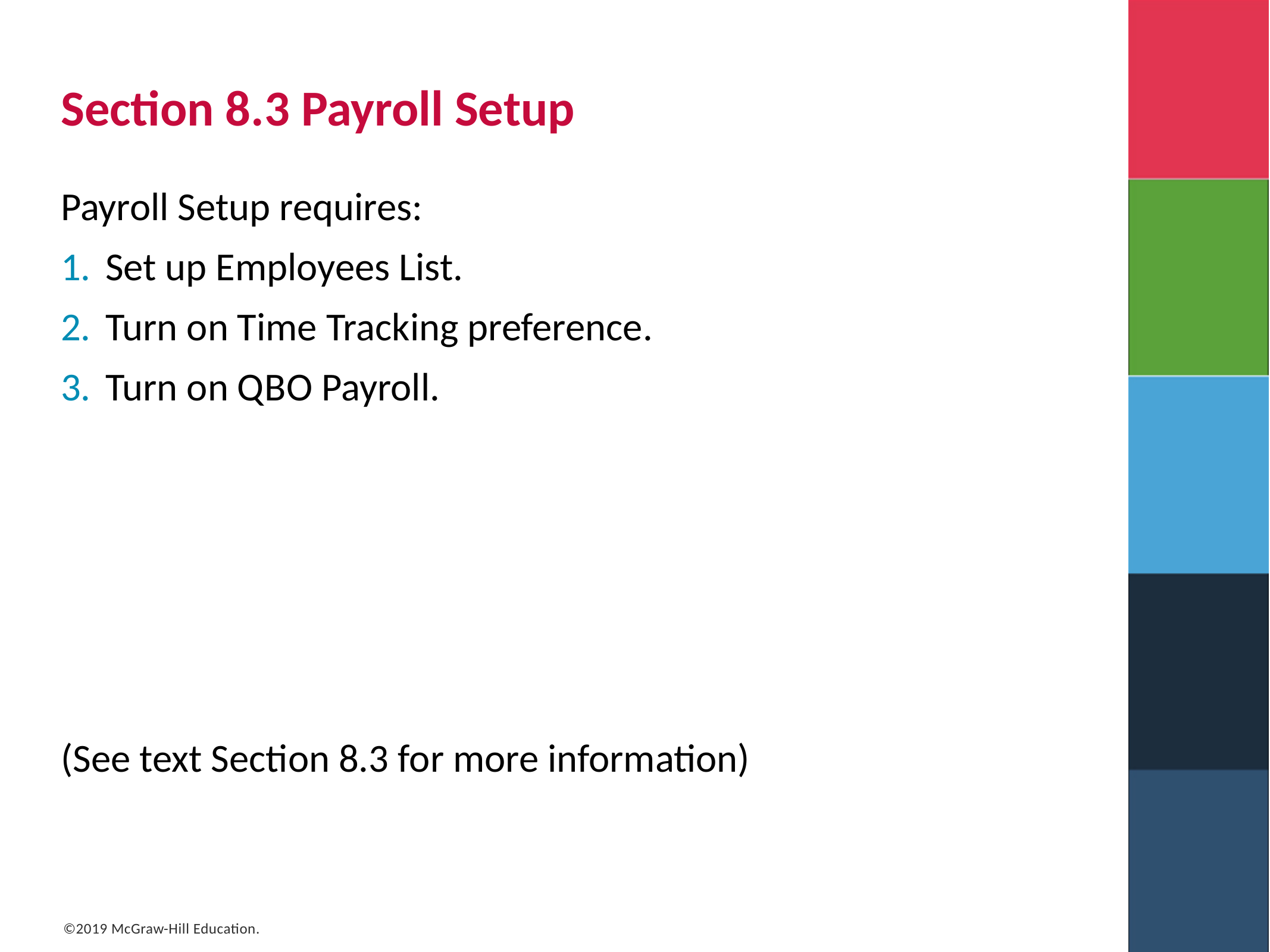

# Section 8.3 Payroll Setup
Payroll Setup requires:
Set up Employees List.
Turn on Time Tracking preference.
Turn on Q B O Payroll.
(See text Section 8.3 for more information)